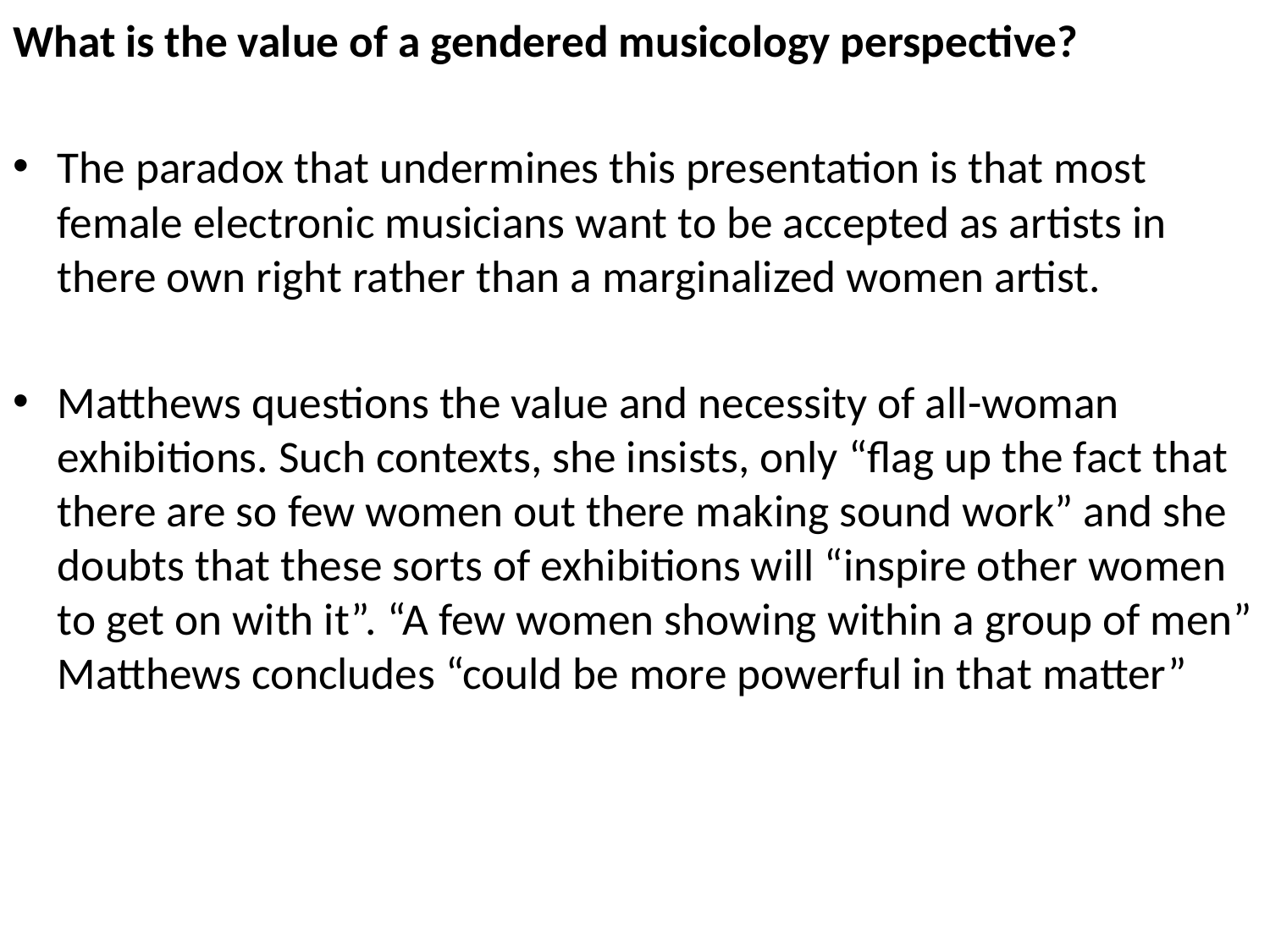

What is the value of a gendered musicology perspective?

The paradox that undermines this presentation is that most female electronic musicians want to be accepted as artists in there own right rather than a marginalized women artist.

Matthews questions the value and necessity of all-woman exhibitions. Such contexts, she insists, only “flag up the fact that there are so few women out there making sound work” and she doubts that these sorts of exhibitions will “inspire other women to get on with it”. “A few women showing within a group of men” Matthews concludes “could be more powerful in that matter”